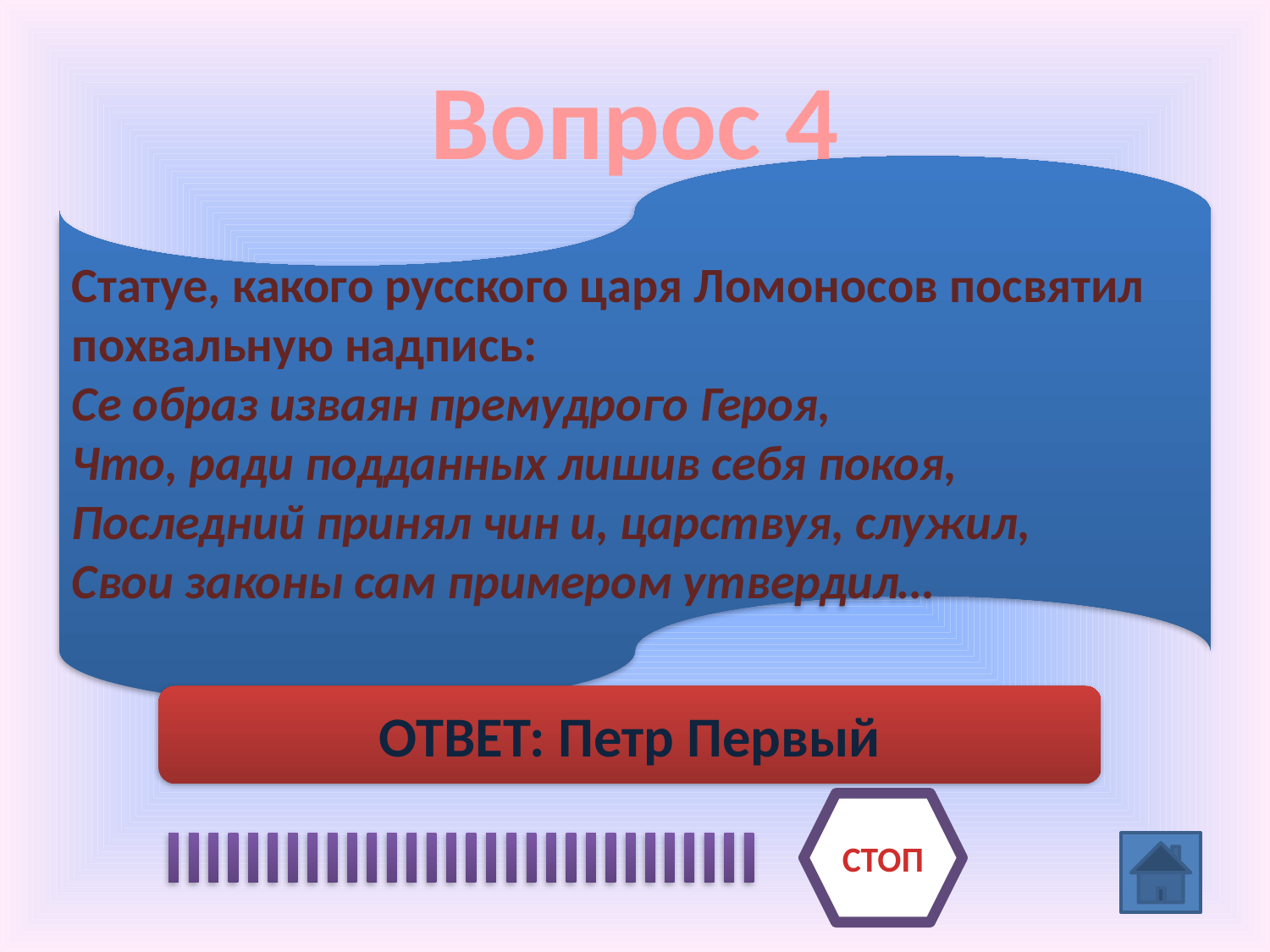

# Вопрос 4
Статуе, какого русского царя Ломоносов посвятил похвальную надпись:
Се образ изваян премудрого Героя,
Что, ради подданных лишив себя покоя,
Последний принял чин и, царствуя, служил,
Свои законы сам примером утвердил…

ОТВЕТ: Петр Первый
СТОП